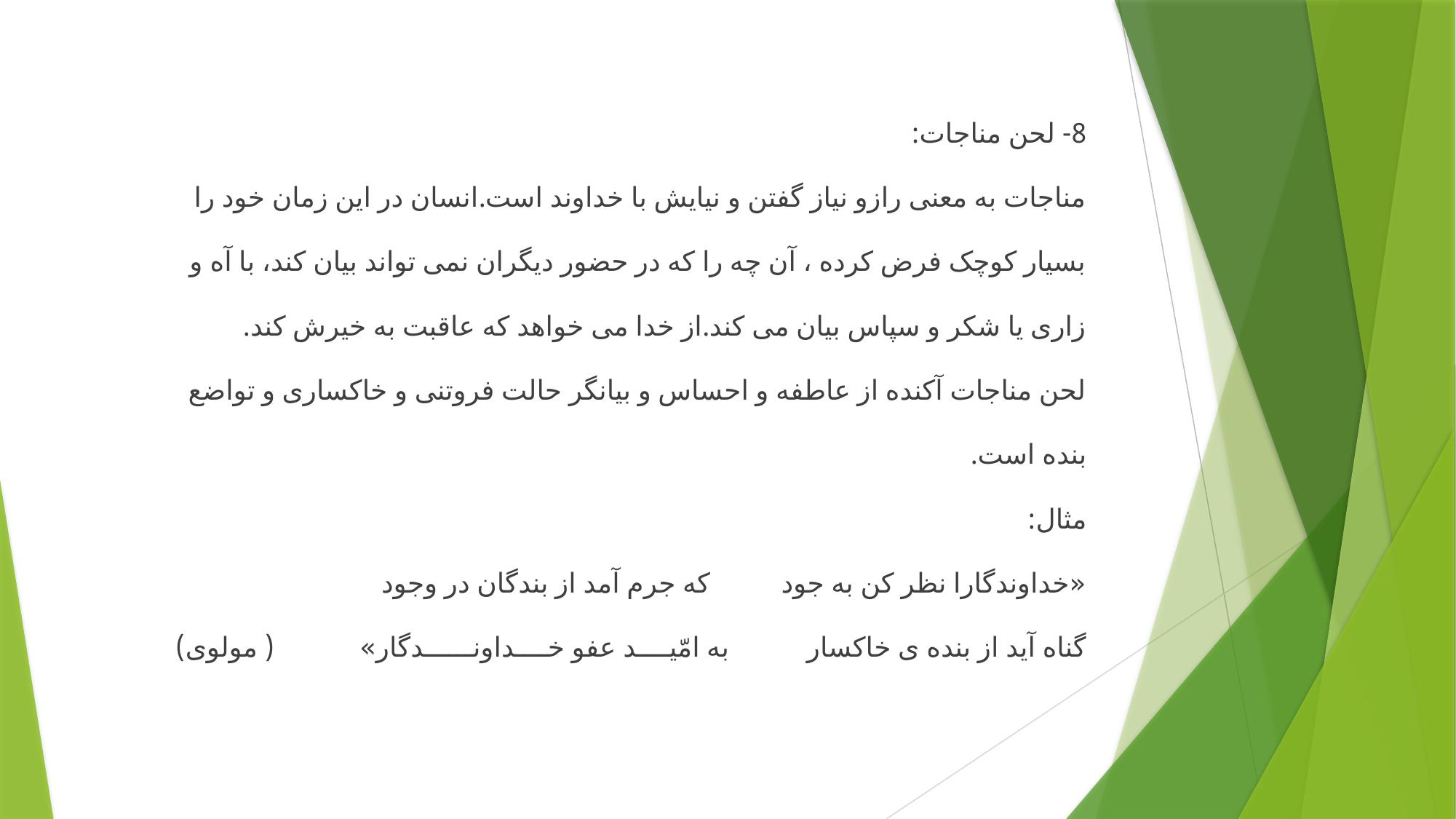

8- لحن مناجات:
مناجات به معنی رازو نیاز گفتن و نیایش با خداوند است.انسان در این زمان خود را
بسیار کوچک فرض کرده ، آن چه را که در حضور دیگران نمی تواند بیان کند، با آه و
زاری یا شکر و سپاس بیان می کند.از خدا می خواهد که عاقبت به خیرش کند.
لحن مناجات آکنده از عاطفه و احساس و بیانگر حالت فروتنی و خاکساری و تواضع
بنده است.
مثال:
«خداوندگارا نظر کن به جود          که جرم آمد از بندگان در وجود
گناه آید از بنده ی خاکسار           به امّیــــد عفو خــــداونــــــدگار»            ( مولوی)